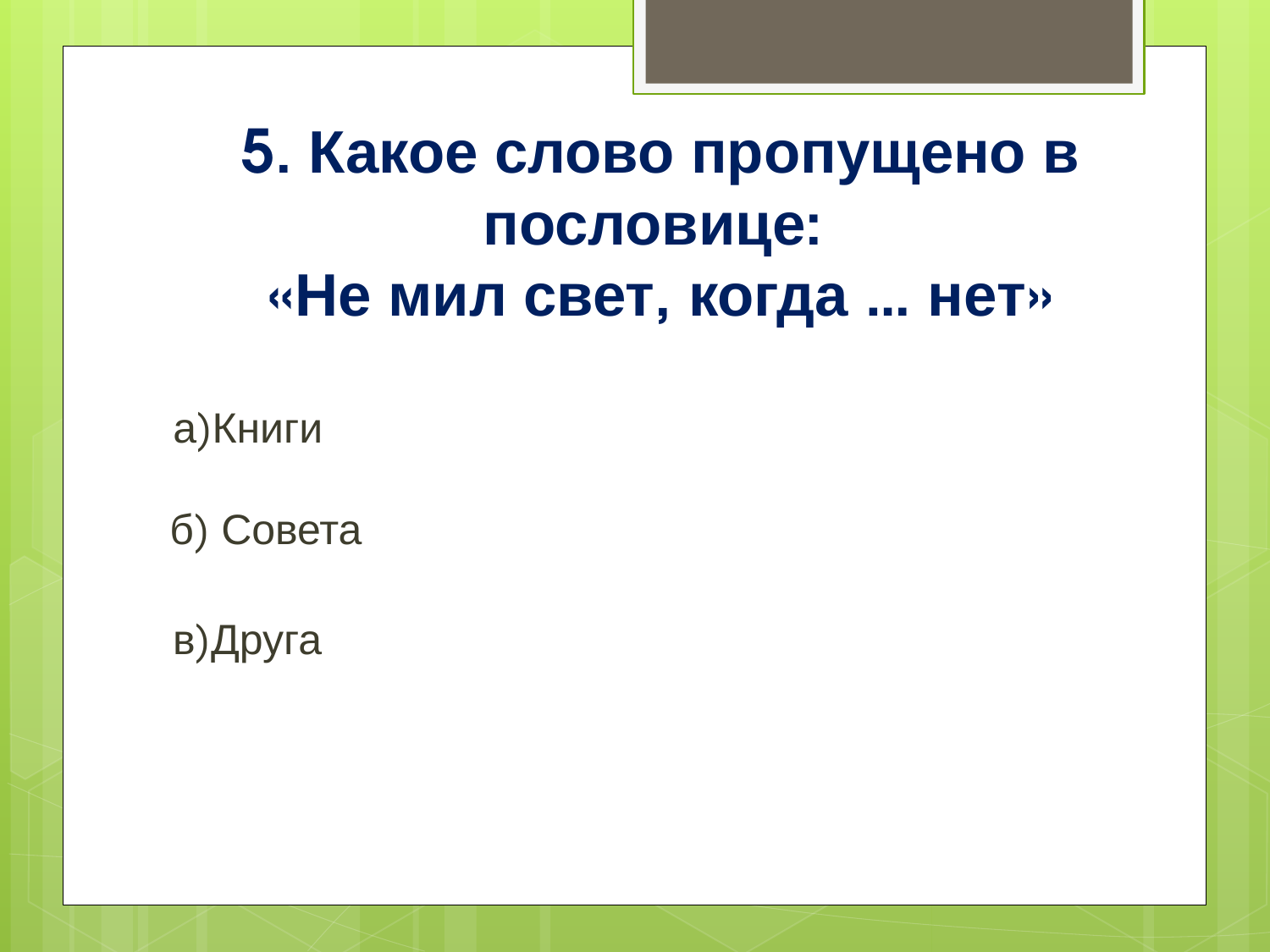

# 5. Какое слово пропущено в пословице: «Не мил свет, когда … нет»
а)Книги
б) Совета
в)Друга